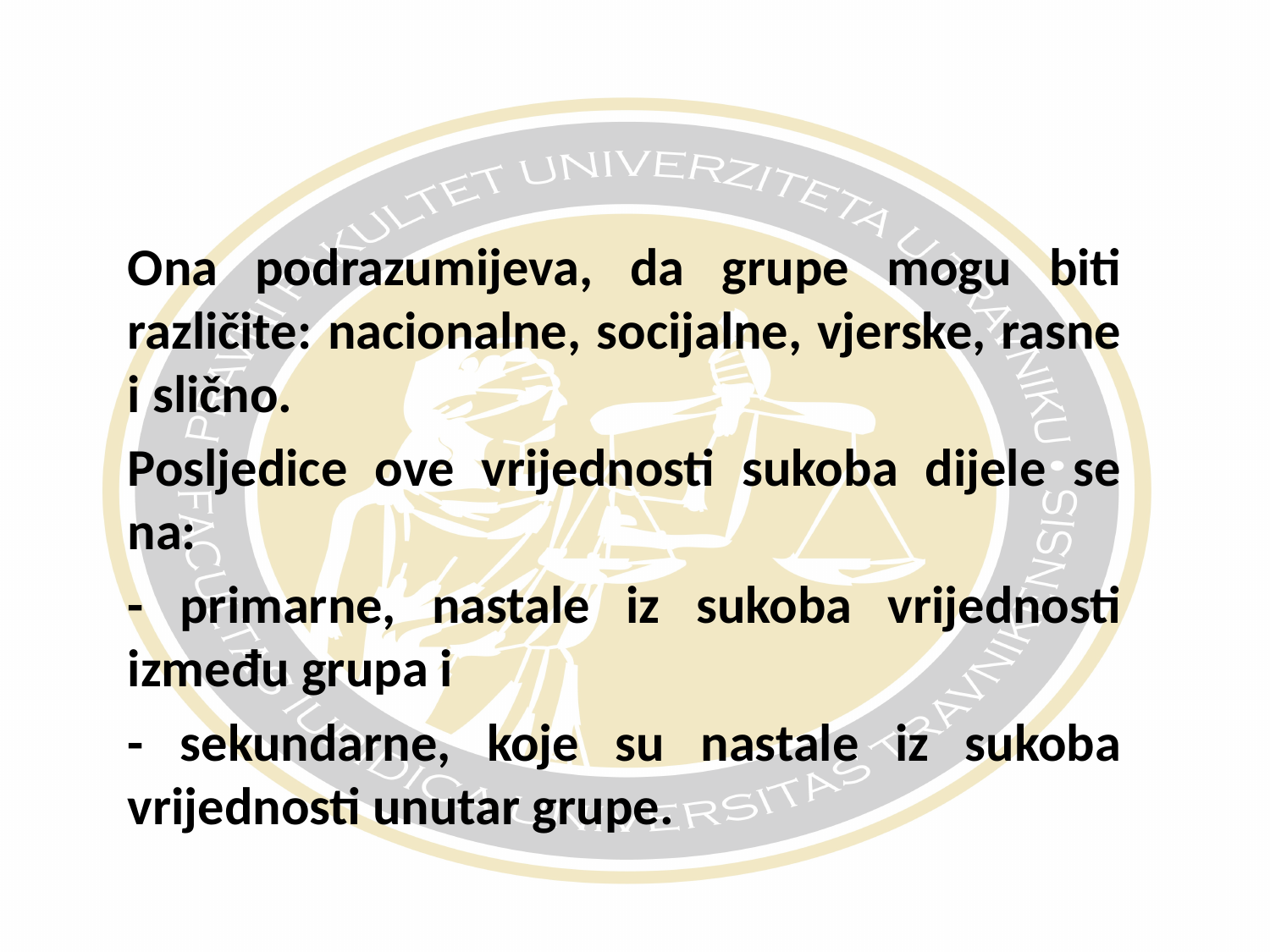

#
Ona podrazumijeva, da grupe mogu biti različite: nacionalne, socijalne, vjerske, rasne i slično.
Posljedice ove vrijednosti sukoba dijele se na:
- primarne, nastale iz sukoba vrijednosti između grupa i
- sekundarne, koje su nastale iz sukoba vrijednosti unutar grupe.